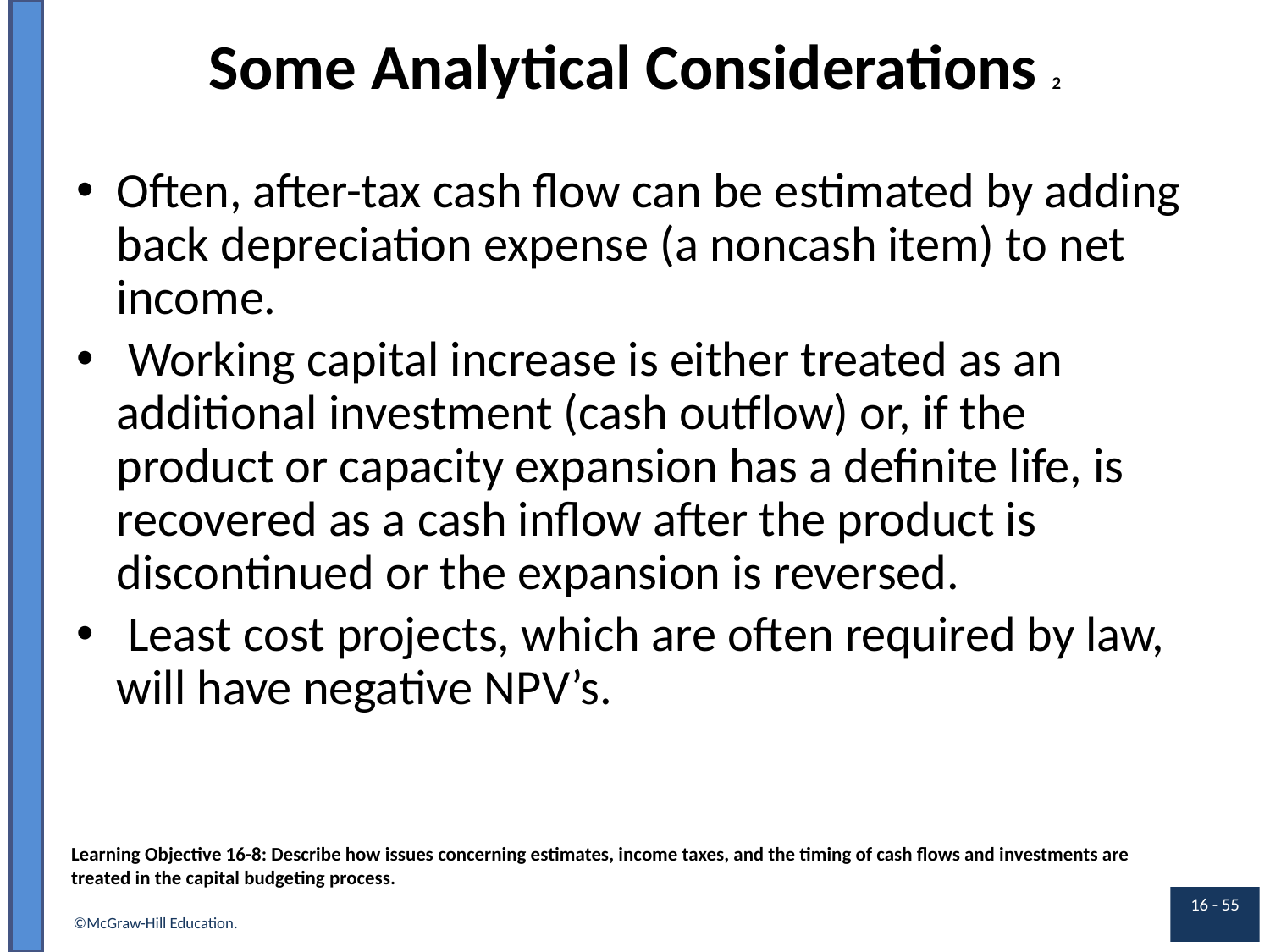

# Some Analytical Considerations 2
Often, after-tax cash flow can be estimated by adding back depreciation expense (a noncash item) to net income.
 Working capital increase is either treated as an additional investment (cash outflow) or, if the product or capacity expansion has a definite life, is recovered as a cash inflow after the product is discontinued or the expansion is reversed.
 Least cost projects, which are often required by law, will have negative N P V’s.
Learning Objective 16-8: Describe how issues concerning estimates, income taxes, and the timing of cash flows and investments are treated in the capital budgeting process.